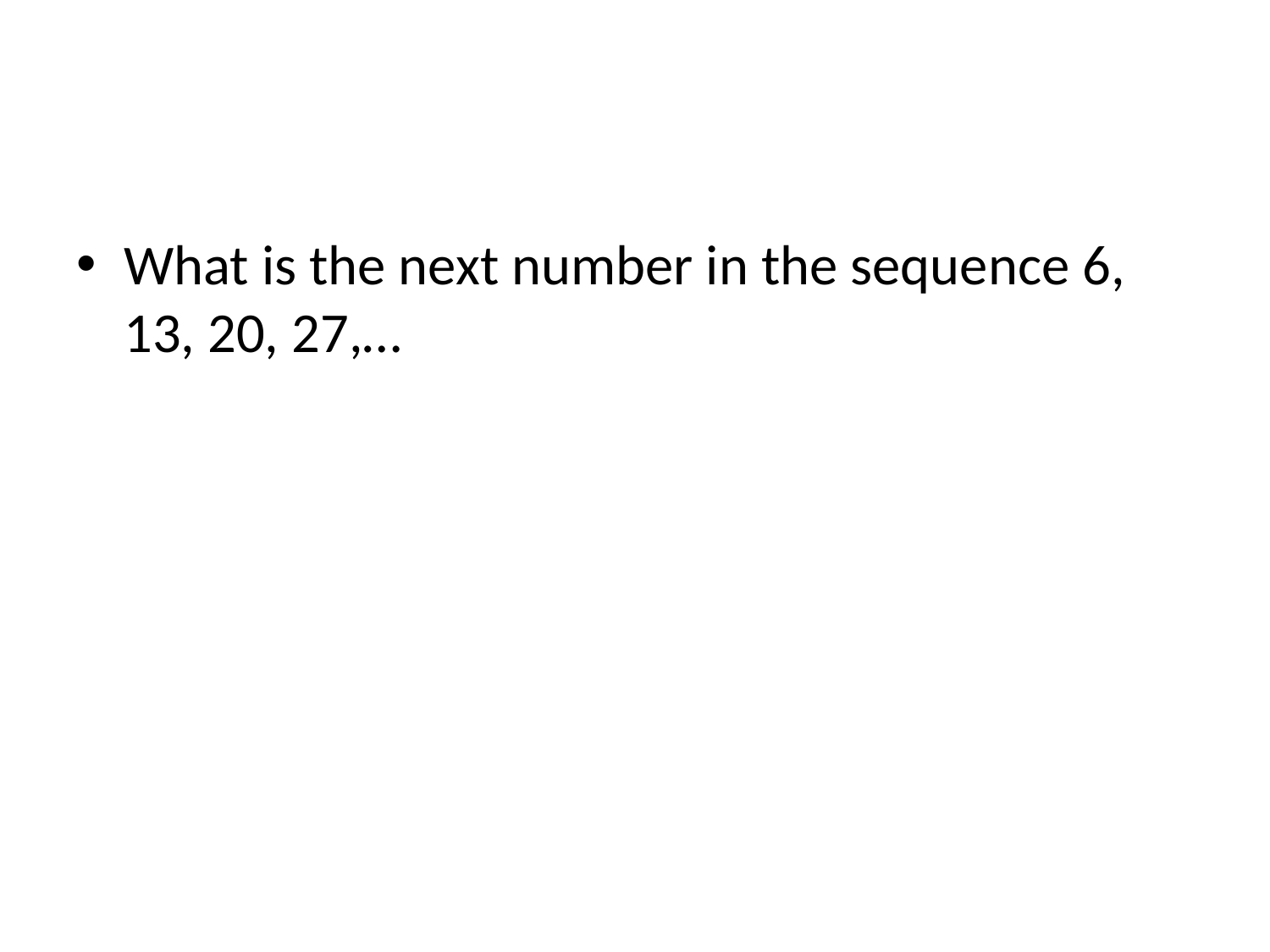

#
What is the next number in the sequence 6, 13, 20, 27,…